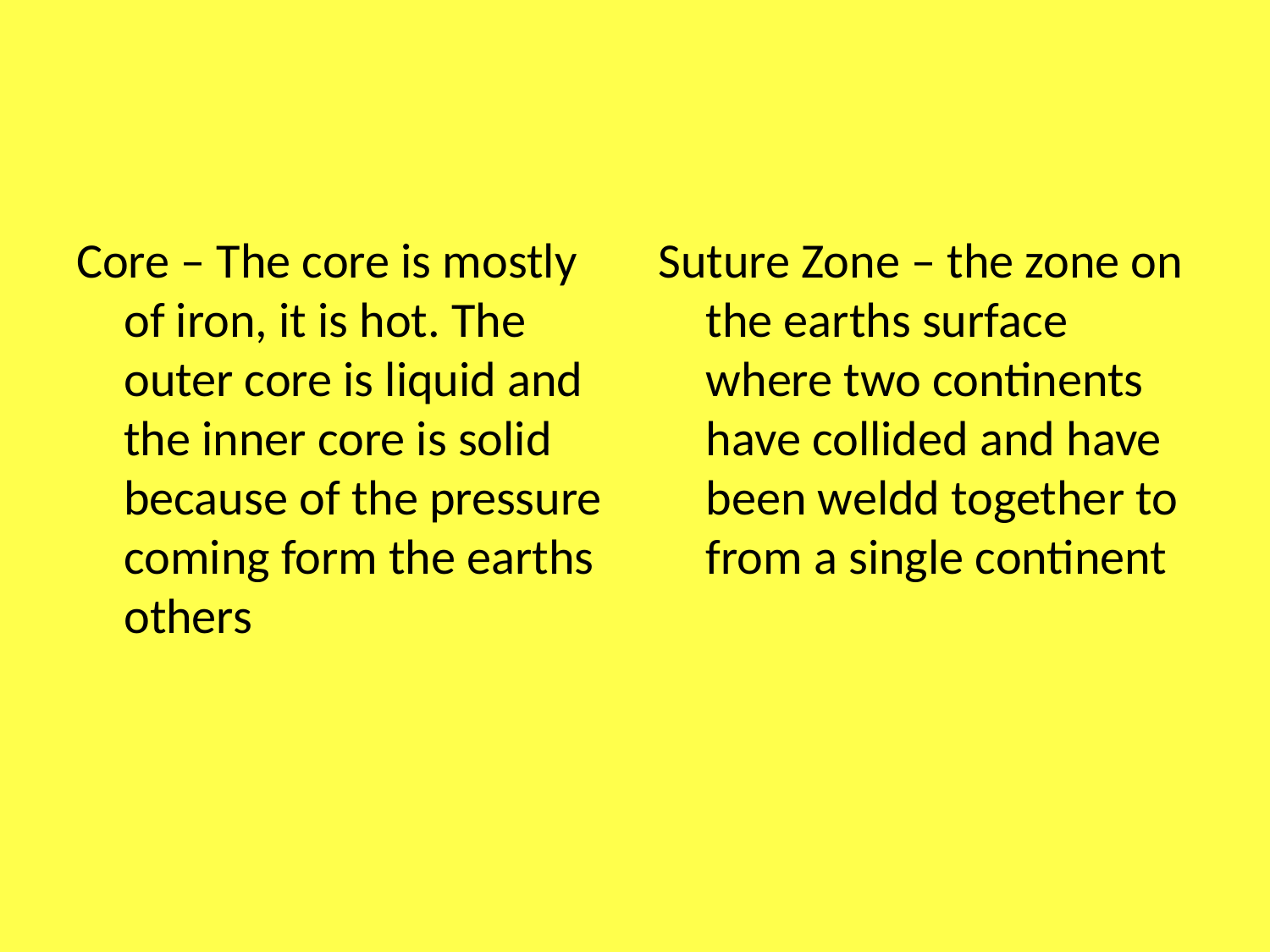

Core – The core is mostly of iron, it is hot. The outer core is liquid and the inner core is solid because of the pressure coming form the earths others

Suture Zone – the zone on the earths surface where two continents have collided and have been weldd together to from a single continent